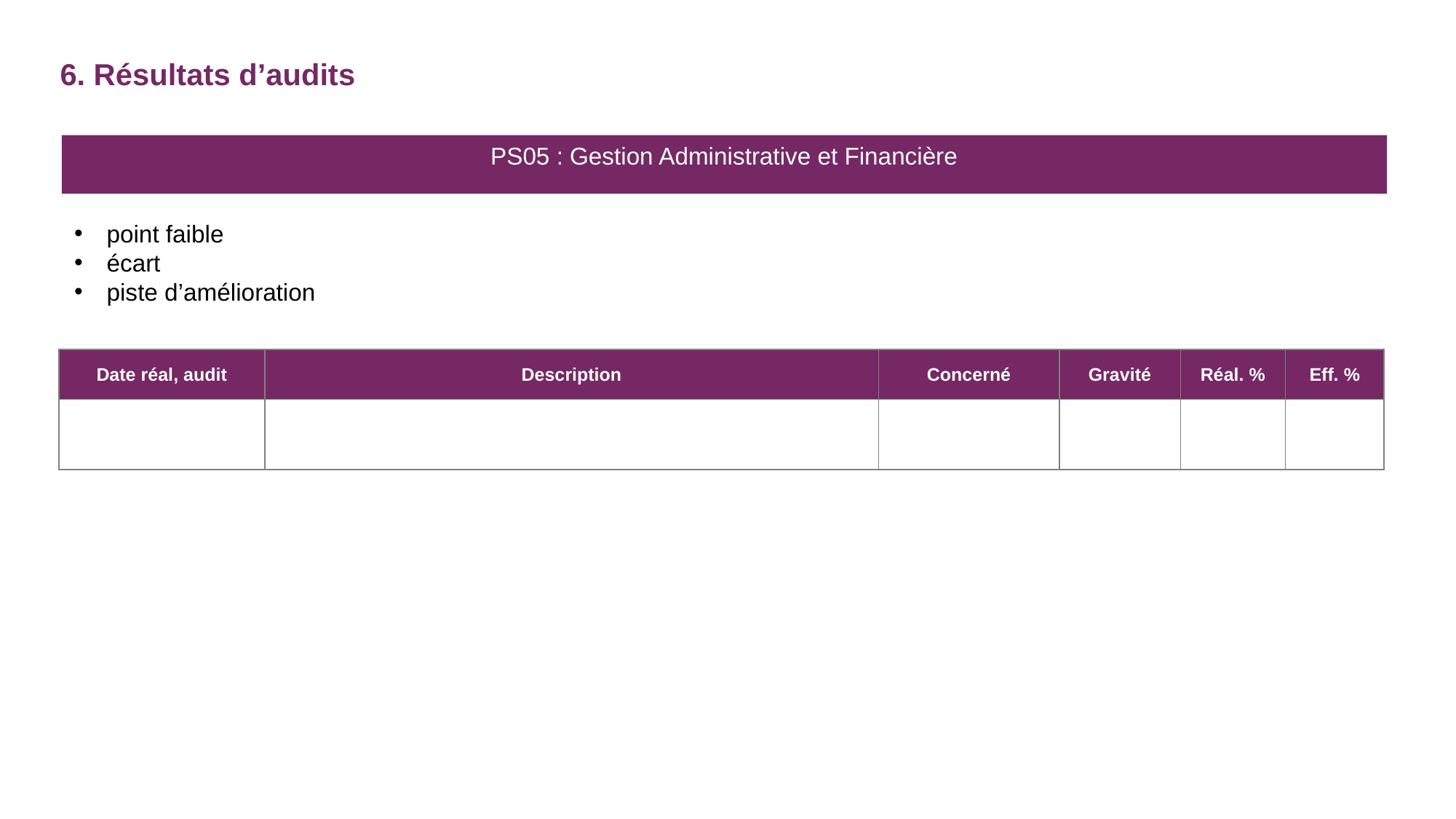

6. Résultats d’audits
PS05 : Gestion Administrative et Financière
point faible
écart
piste d’amélioration
| Date réal, audit | Description | Concerné | Gravité | Réal. % | Eff. % |
| --- | --- | --- | --- | --- | --- |
|  |  |  |  |  |  |